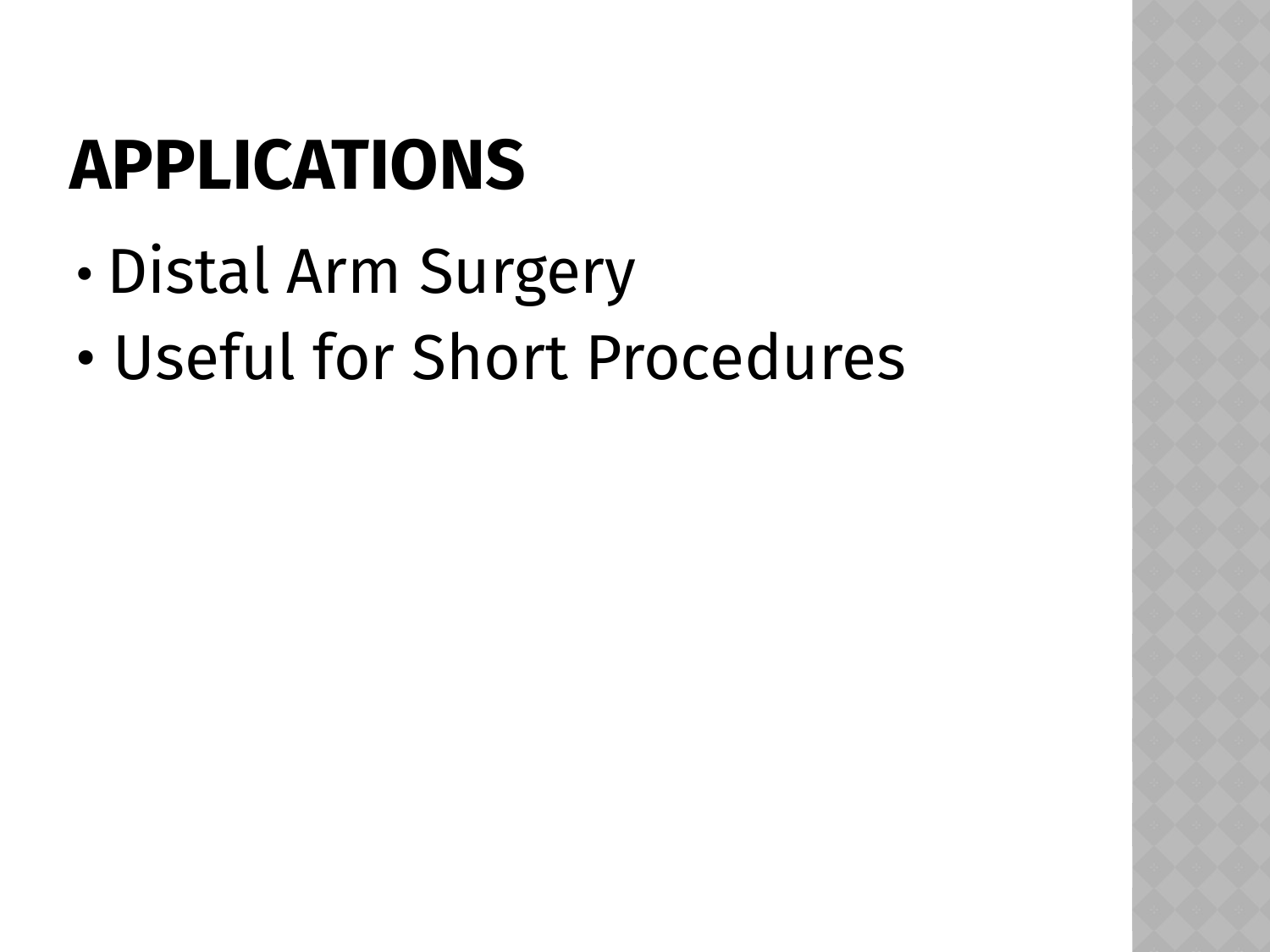

# Applications
• Distal Arm Surgery
• Useful for Short Procedures